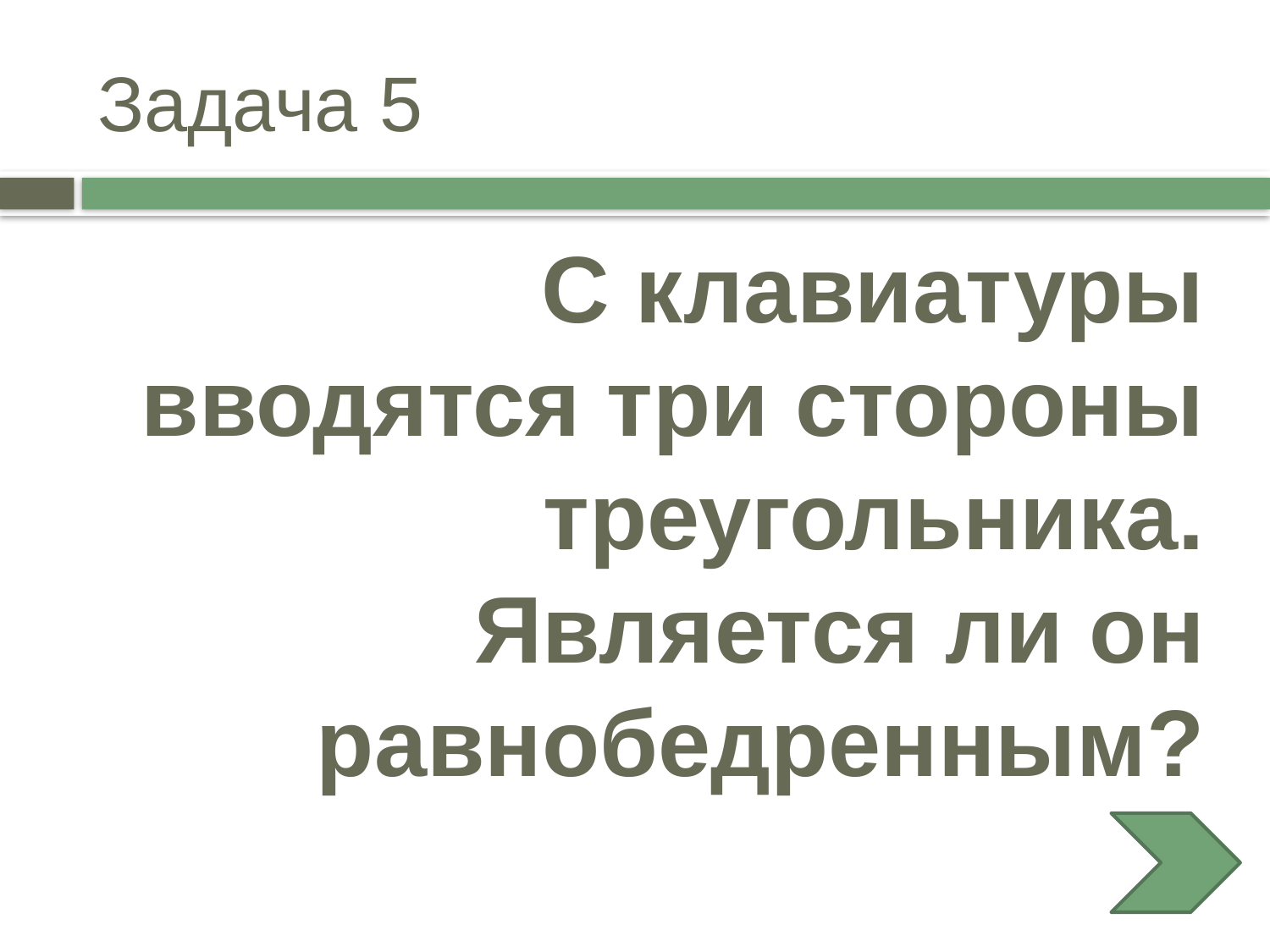

# Задача 5
    С клавиатуры вводятся три стороны треугольника. Является ли он равнобедренным?